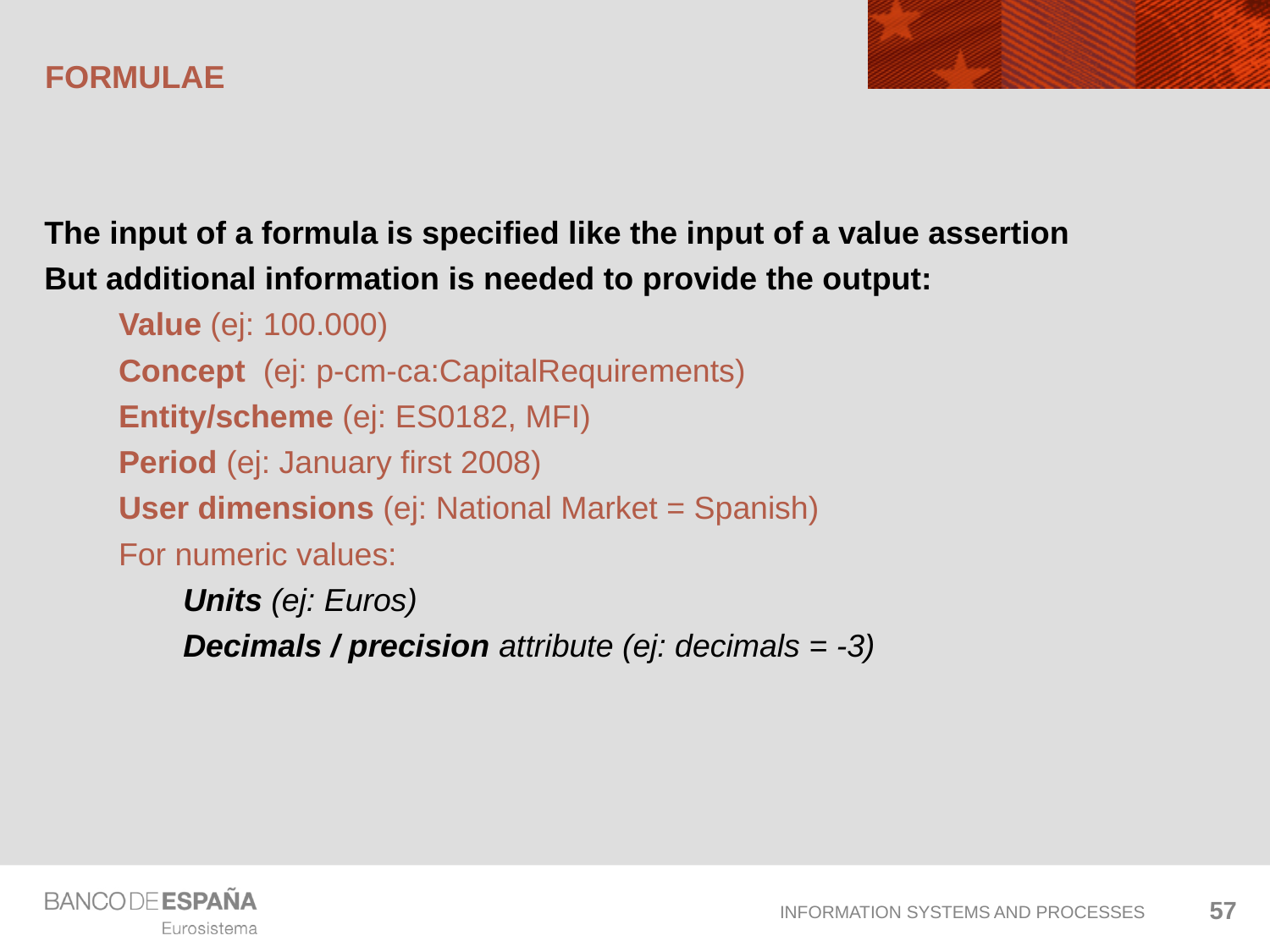

# Formulae
The input of a formula is specified like the input of a value assertion
But additional information is needed to provide the output:
Value (ej: 100.000)
Concept  (ej: p-cm-ca:CapitalRequirements)
Entity/scheme (ej: ES0182, MFI)
Period (ej: January first 2008)
User dimensions (ej: National Market = Spanish)
For numeric values:
Units (ej: Euros)
Decimals / precision attribute (ej: decimals = -3)

57